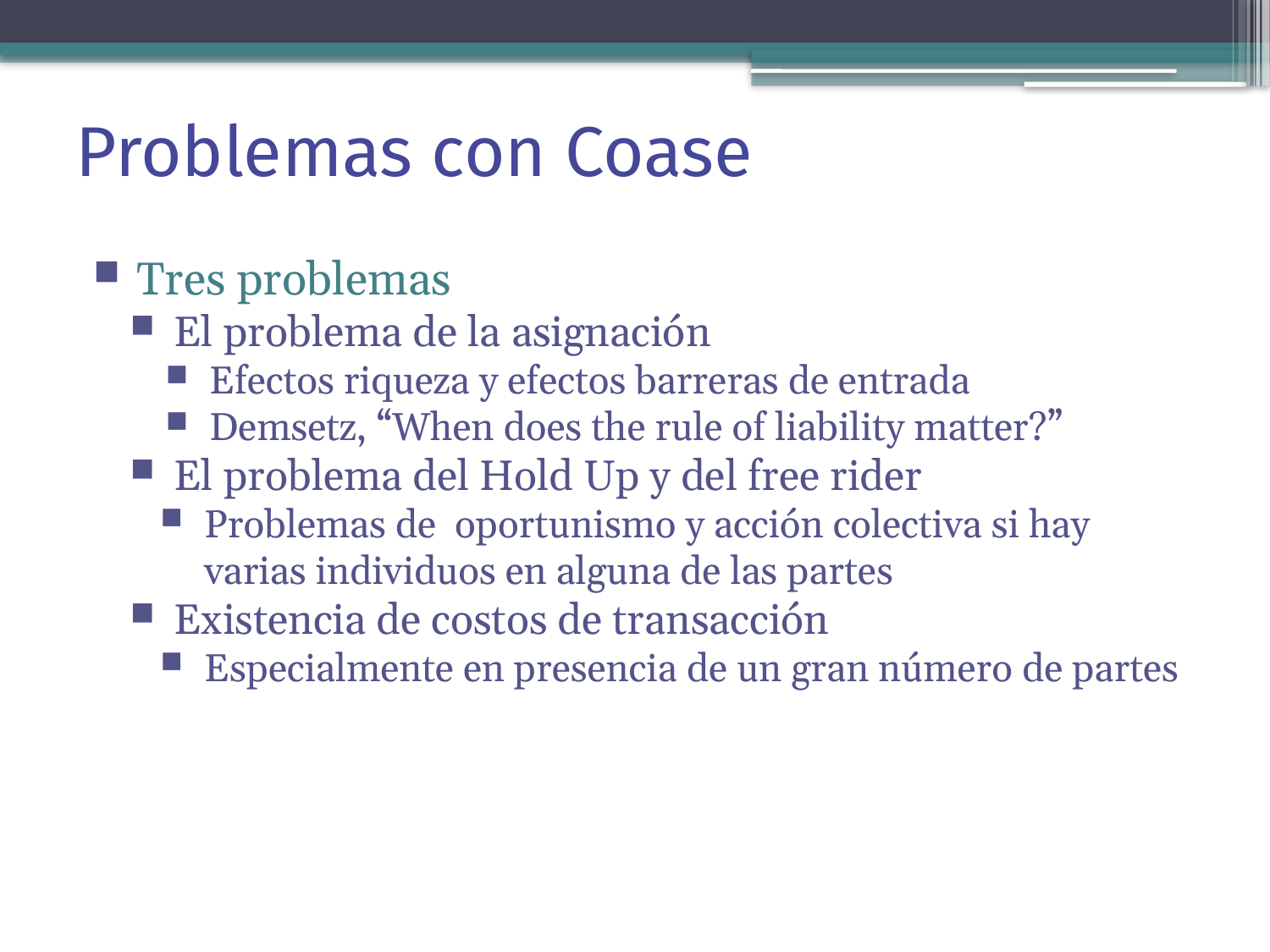

# Problemas con Coase
Tres problemas
El problema de la asignación
Efectos riqueza y efectos barreras de entrada
Demsetz, “When does the rule of liability matter?”
El problema del Hold Up y del free rider
Problemas de  oportunismo y acción colectiva si hay varias individuos en alguna de las partes
Existencia de costos de transacción
Especialmente en presencia de un gran número de partes